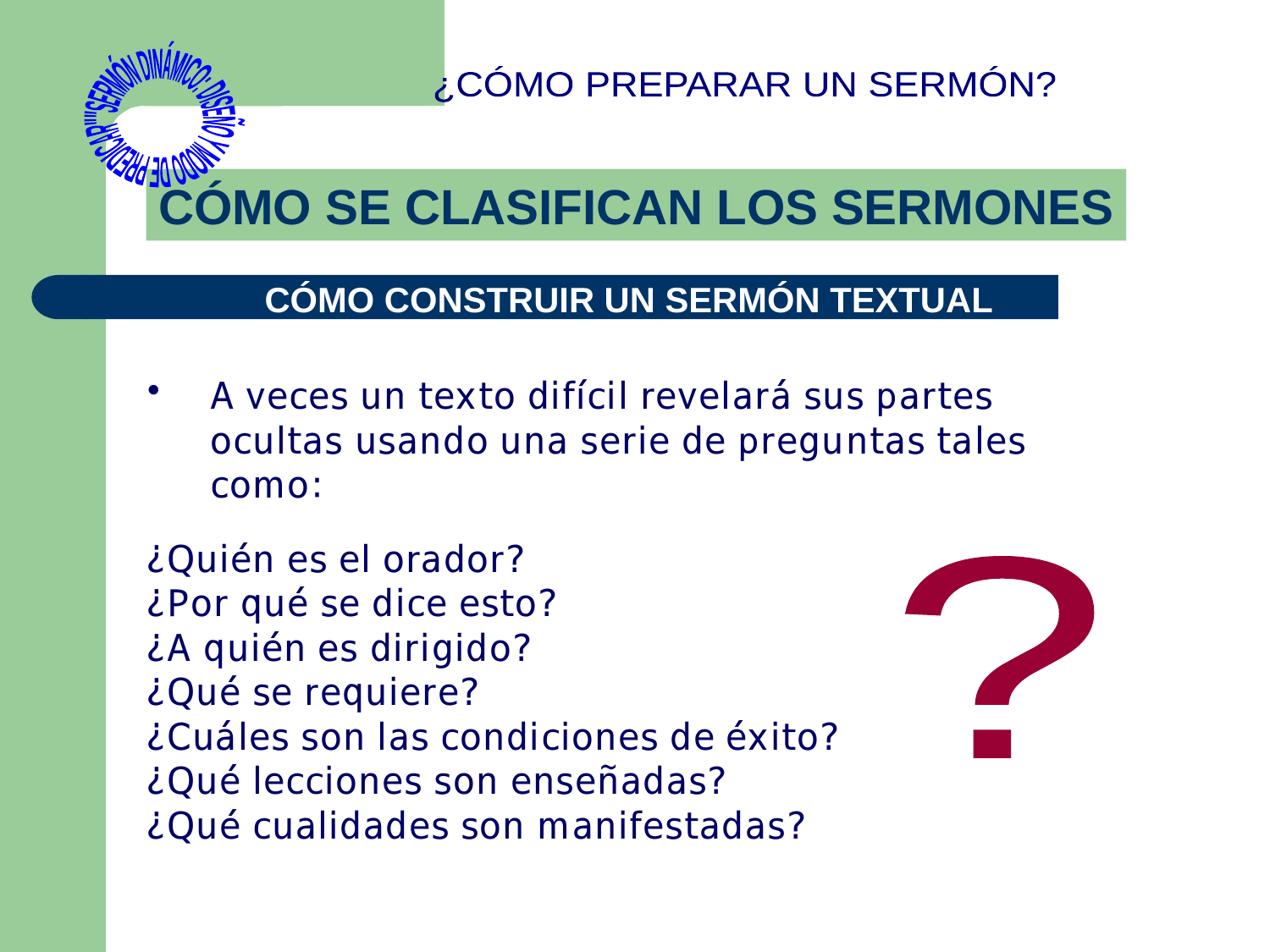

"SERMÓN DINÁMICO: DISEÑO Y MODO DE PREDICAR"
¿CÓMO PREPARAR UN SERMÓN?
CÓMO SE CLASIFICAN LOS SERMONES
CÓMO CONSTRUIR UN SERMÓN TEXTUAL
A veces un texto difícil revelará sus partes ocultas usando una serie de preguntas tales como:

¿Quién es el orador?
¿Por qué se dice esto?
¿A quién es dirigido?
¿Qué se requiere?
¿Cuáles son las condiciones de éxito?
¿Qué lecciones son enseñadas?
¿Qué cualidades son manifestadas?
?